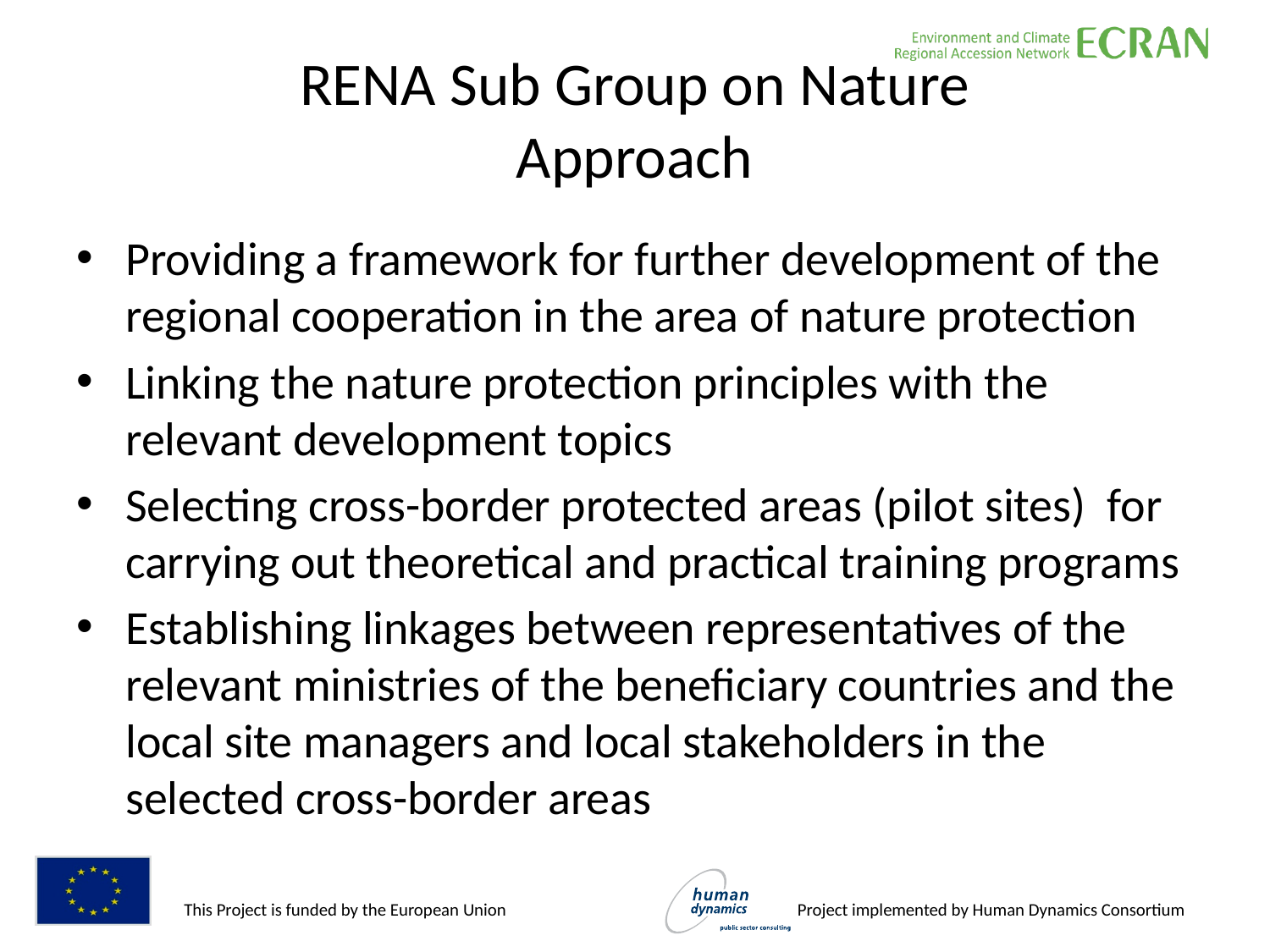

# RENA Sub Group on Nature Approach
Providing a framework for further development of the regional cooperation in the area of nature protection
Linking the nature protection principles with the relevant development topics
Selecting cross-border protected areas (pilot sites)  for carrying out theoretical and practical training programs
Establishing linkages between representatives of the relevant ministries of the beneficiary countries and the local site managers and local stakeholders in the selected cross-border areas